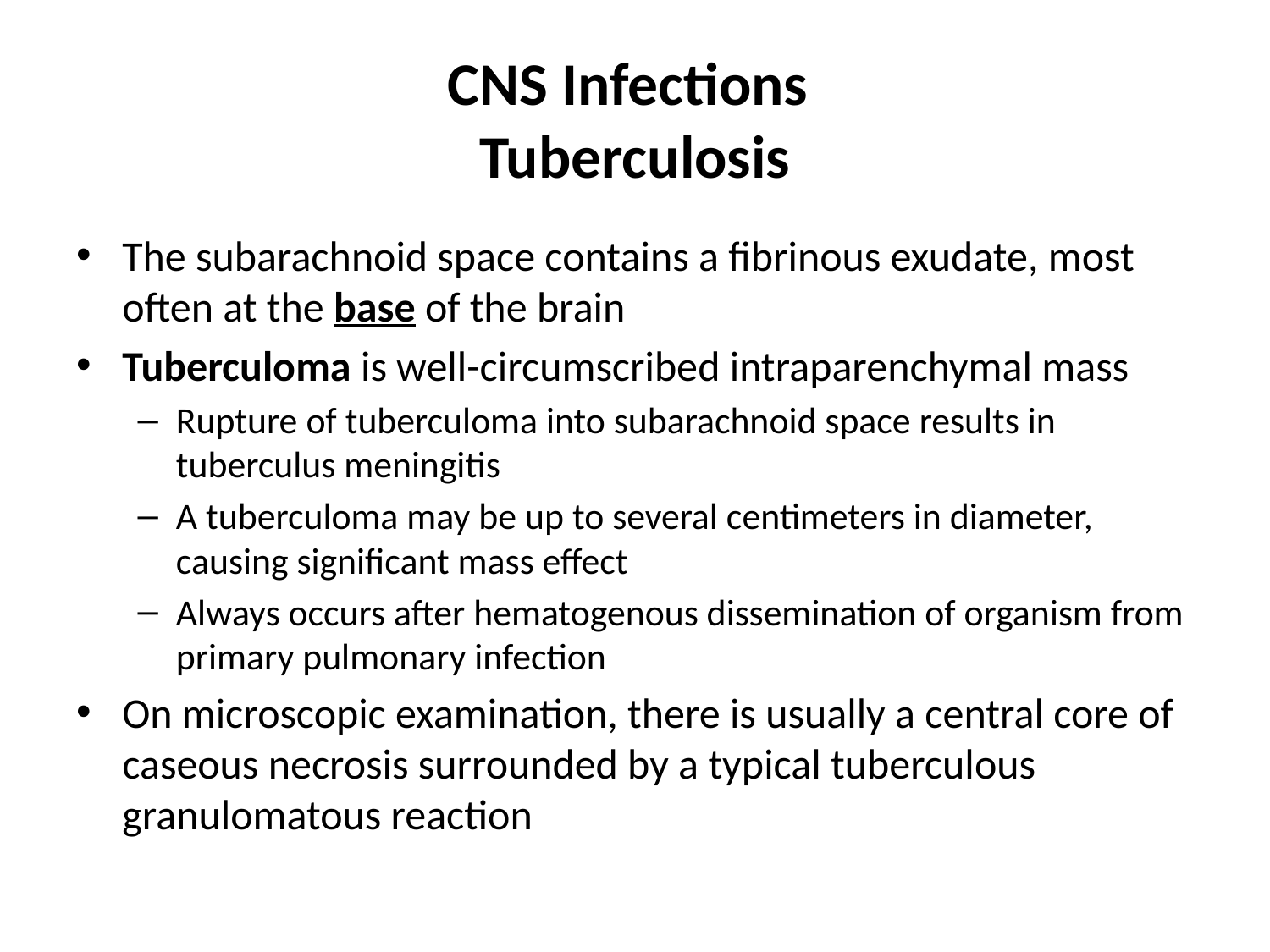

# CNS Infections Tuberculosis
The subarachnoid space contains a fibrinous exudate, most often at the base of the brain
Tuberculoma is well-circumscribed intraparenchymal mass
Rupture of tuberculoma into subarachnoid space results in tuberculus meningitis
A tuberculoma may be up to several centimeters in diameter, causing significant mass effect
Always occurs after hematogenous dissemination of organism from primary pulmonary infection
On microscopic examination, there is usually a central core of caseous necrosis surrounded by a typical tuberculous granulomatous reaction